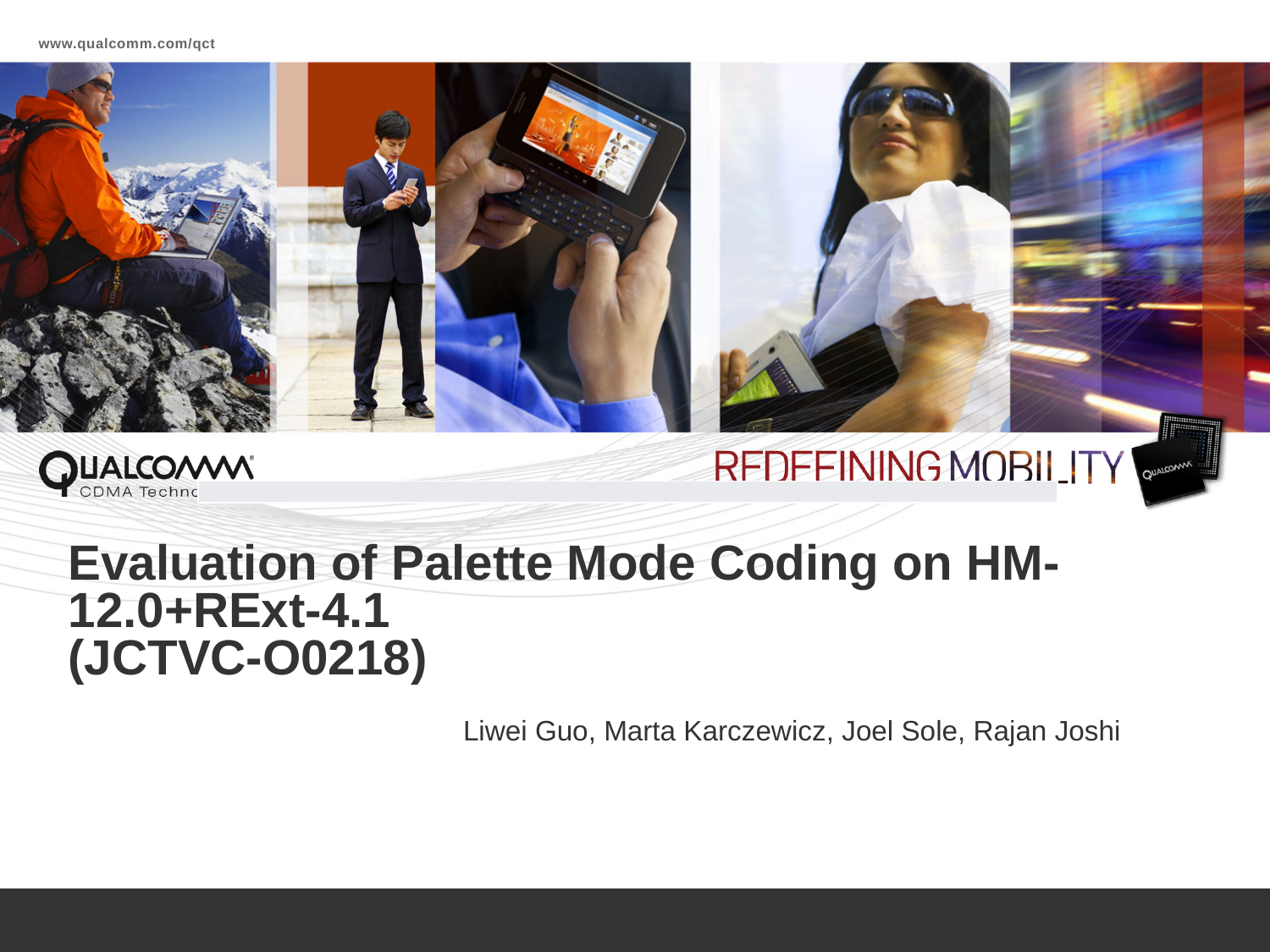

|  |
| --- |
# Evaluation of Palette Mode Coding on HM-12.0+RExt-4.1 (JCTVC-O0218)
Liwei Guo, Marta Karczewicz, Joel Sole, Rajan Joshi